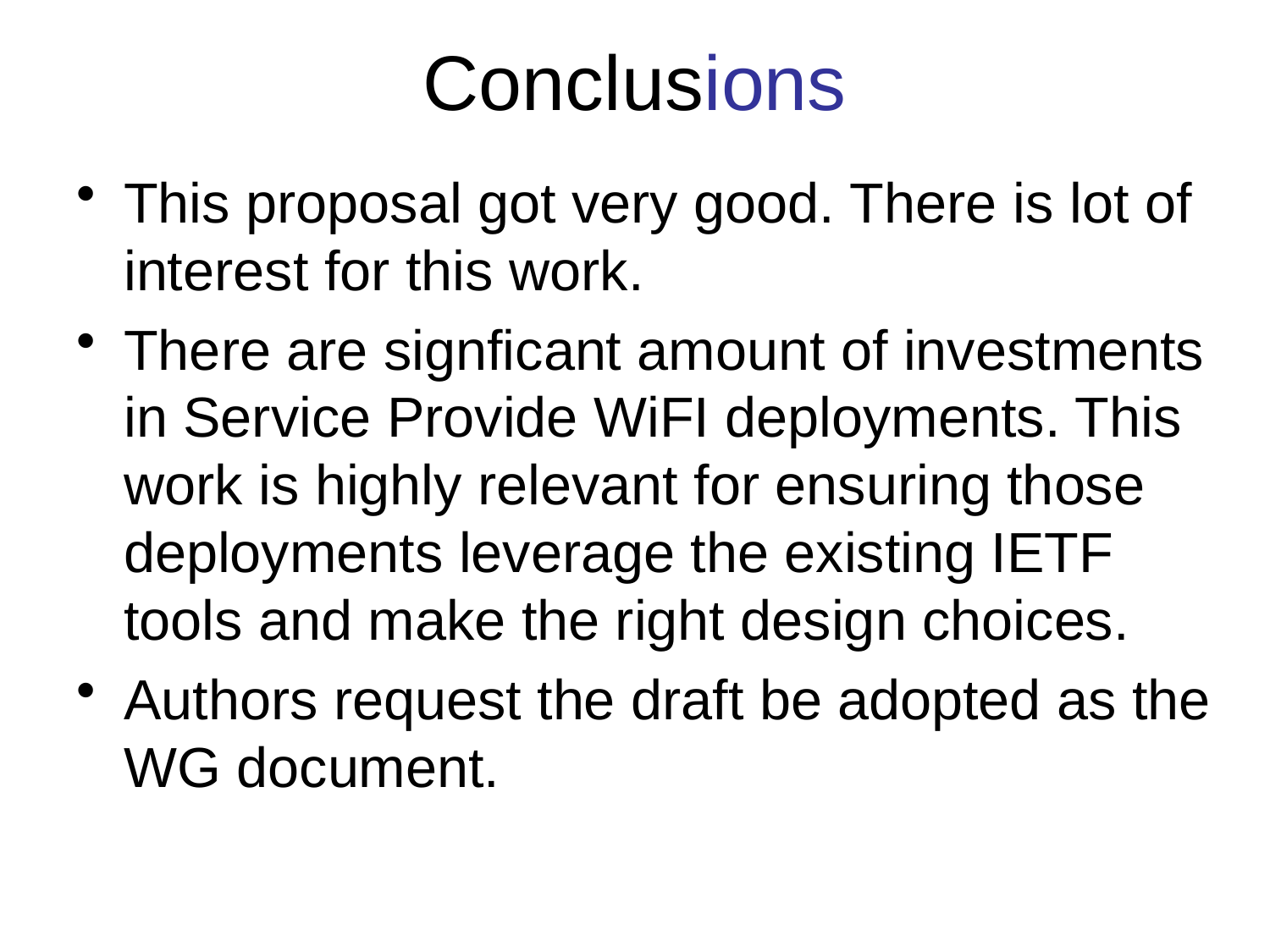

# Conclusions
This proposal got very good. There is lot of interest for this work.
There are signficant amount of investments in Service Provide WiFI deployments. This work is highly relevant for ensuring those deployments leverage the existing IETF tools and make the right design choices.
Authors request the draft be adopted as the WG document.